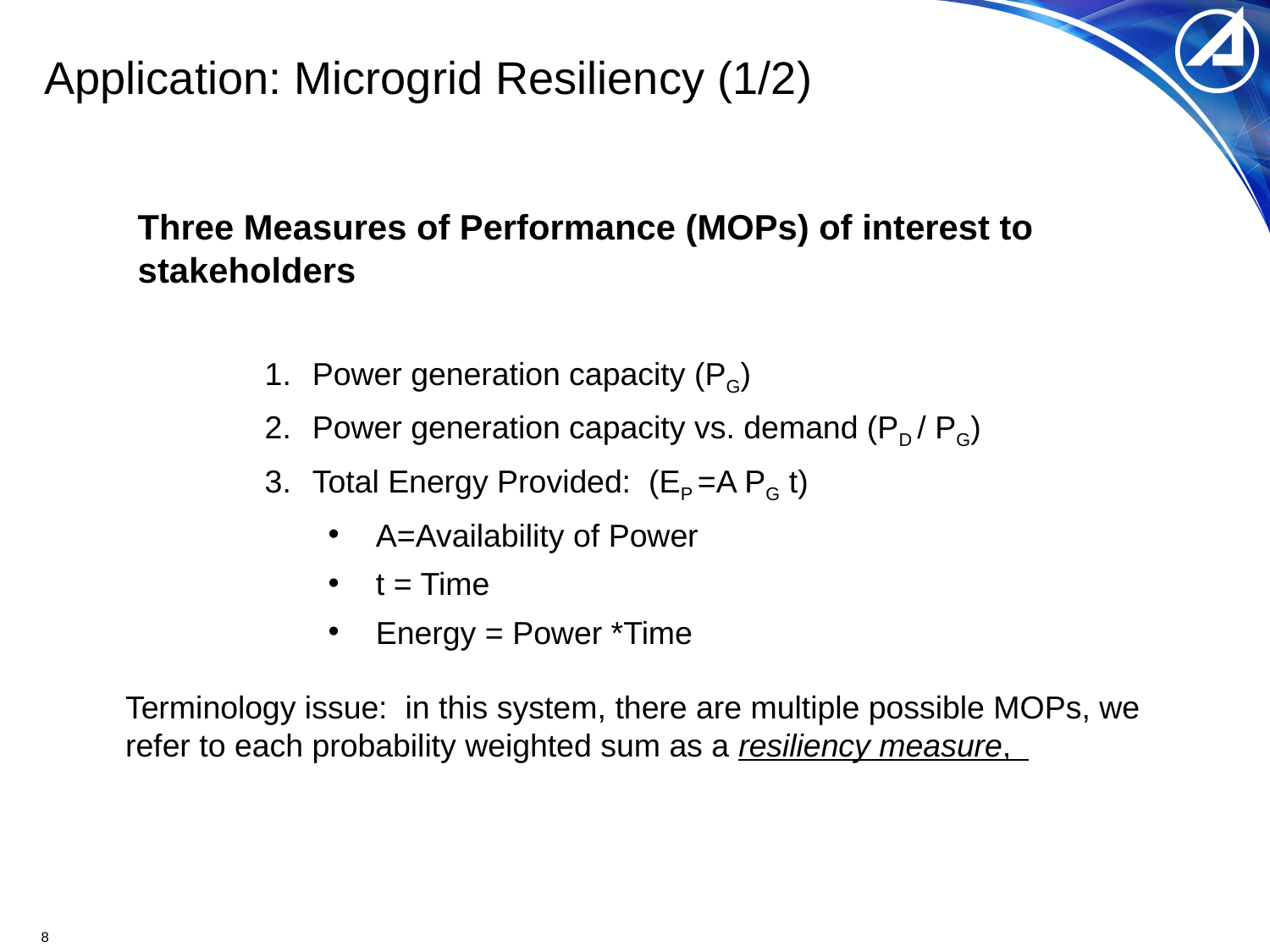

# Application: Microgrid Resiliency (1/2)
Three Measures of Performance (MOPs) of interest to stakeholders

Power generation capacity (PG)
Power generation capacity vs. demand (PD / PG)
Total Energy Provided:  (EP =A PG t)
A=Availability of Power
t = Time
Energy = Power *Time
Terminology issue:  in this system, there are multiple possible MOPs, we refer to each probability weighted sum as a resiliency measure,